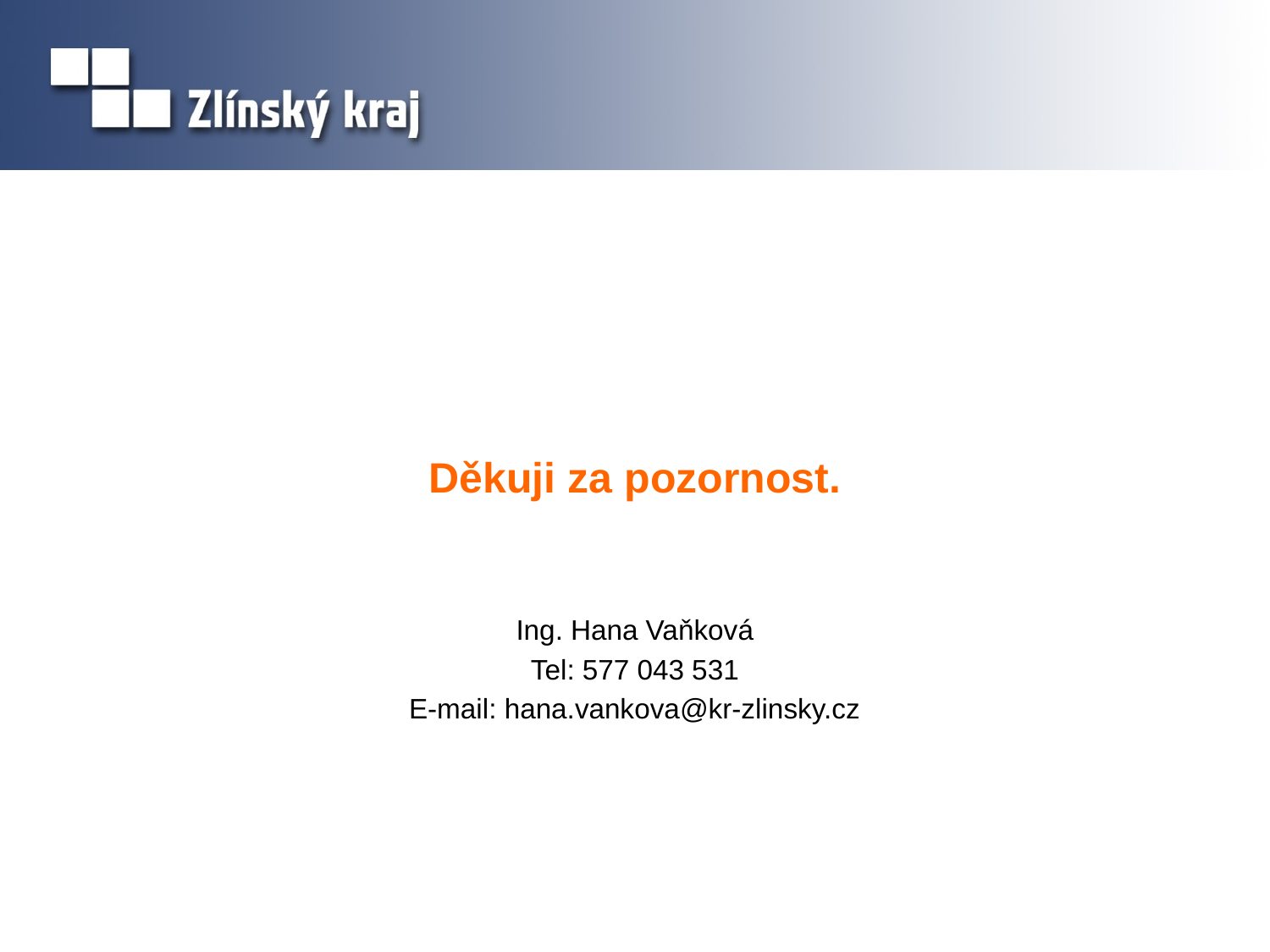

# Děkuji za pozornost.
Ing. Hana Vaňková
Tel: 577 043 531
E-mail: hana.vankova@kr-zlinsky.cz